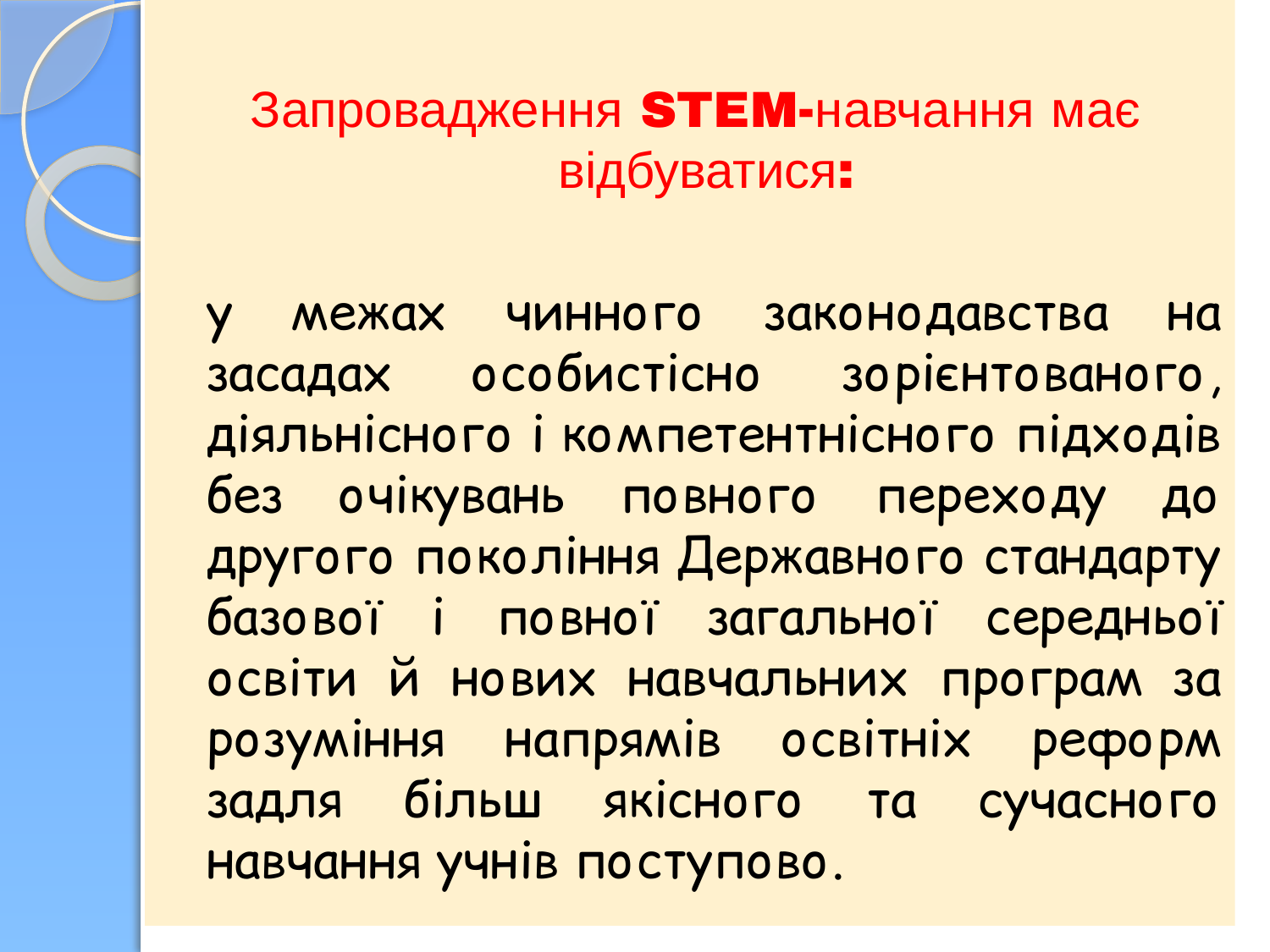

Запровадження STEM-навчання має відбуватися:

	у межах чинного законодавства на засадах особистісно зорієнтованого, діяльнісного і компетентнісного підходів без очікувань повного переходу до другого покоління Державного стандарту базової і повної загальної середньої освіти й нових навчальних програм за розуміння напрямів освітніх реформ задля більш якісного та сучасного навчання учнів поступово.